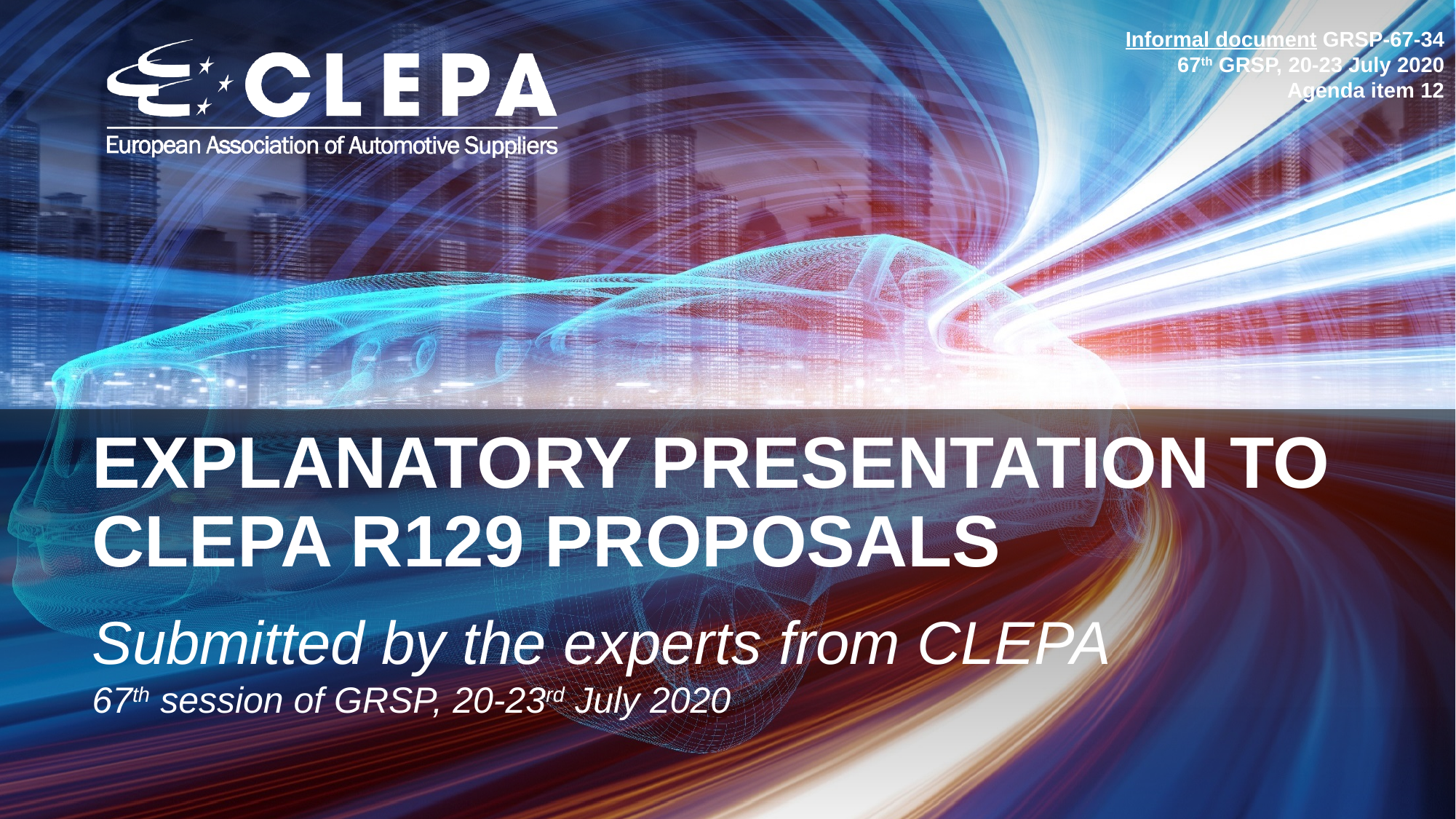

Informal document GRSP-67-34
67th GRSP, 20-23 July 2020
Agenda item 12
# EXPLANATORY PRESENTATION TO CLEPA R129 PROPOSALS
Submitted by the experts from CLEPA
67th session of GRSP, 20-23rd July 2020